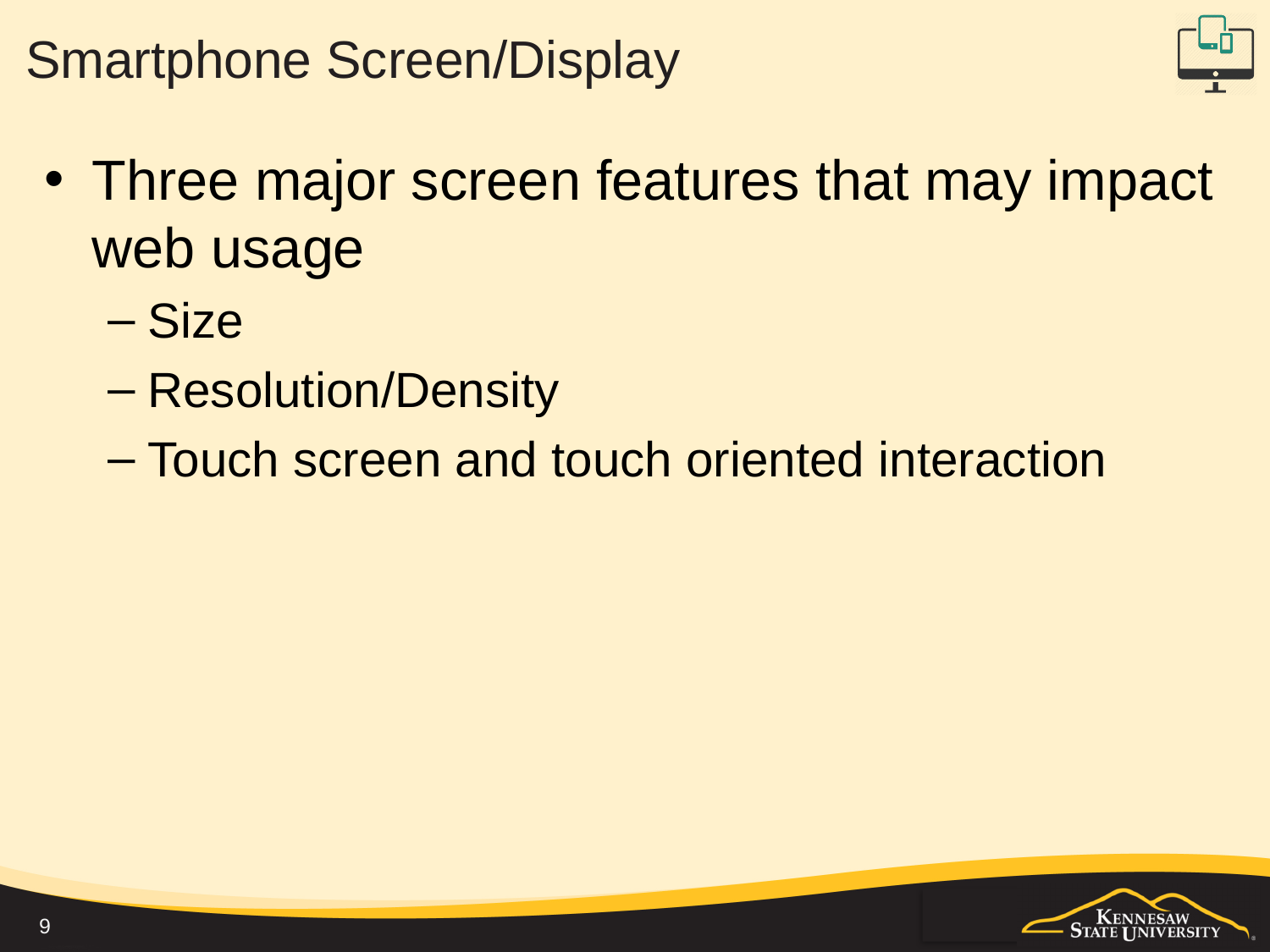

# Smartphone Screen/Display
Three major screen features that may impact web usage
Size
Resolution/Density
Touch screen and touch oriented interaction
9